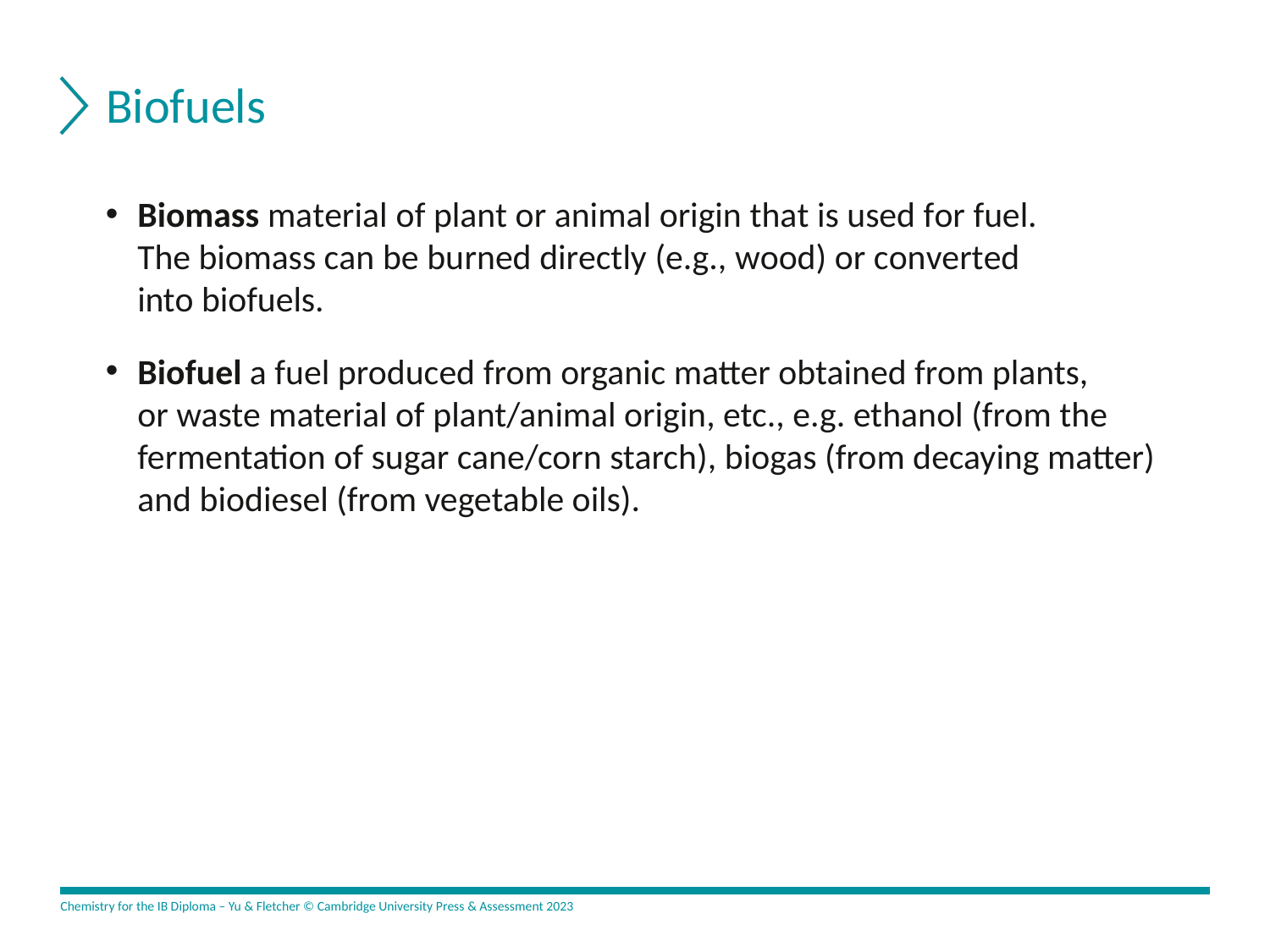

# Biofuels
Biomass material of plant or animal origin that is used for fuel.
The biomass can be burned directly (e.g., wood) or converted
into biofuels.
Biofuel a fuel produced from organic matter obtained from plants,
or waste material of plant/animal origin, etc., e.g. ethanol (from the fermentation of sugar cane/corn starch), biogas (from decaying matter) and biodiesel (from vegetable oils).